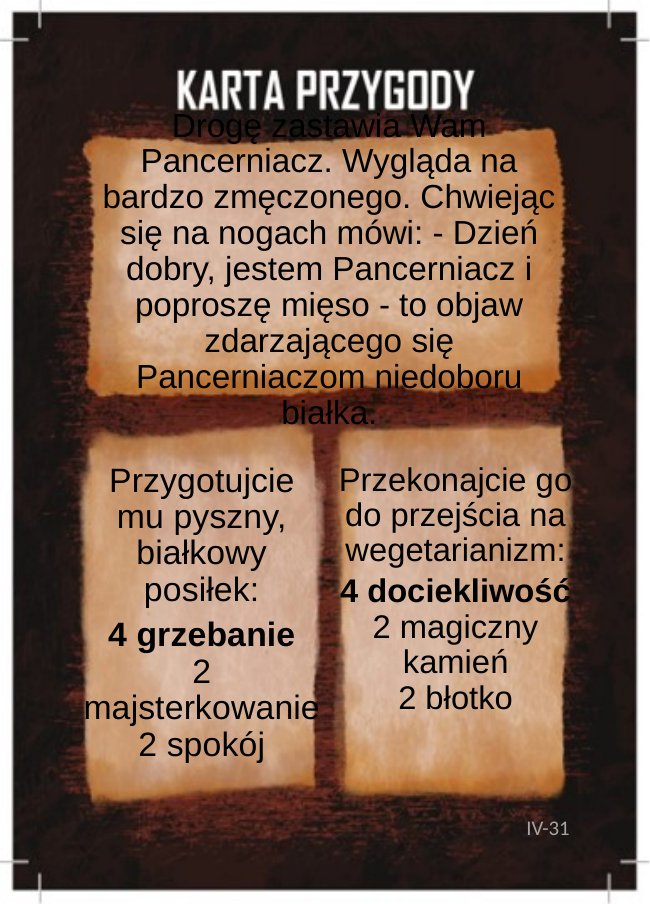

# Drogę zastawia Wam Pancerniacz. Wygląda na bardzo zmęczonego. Chwiejąc się na nogach mówi: - Dzień dobry, jestem Pancerniacz i poproszę mięso - to objaw zdarzającego się Pancerniaczom niedoboru białka.
Przekonajcie go do przejścia na wegetarianizm:
4 dociekliwość
2 magiczny kamień
2 błotko
Przygotujcie mu pyszny, białkowy posiłek:
4 grzebanie
2 majsterkowanie
2 spokój
IV-31